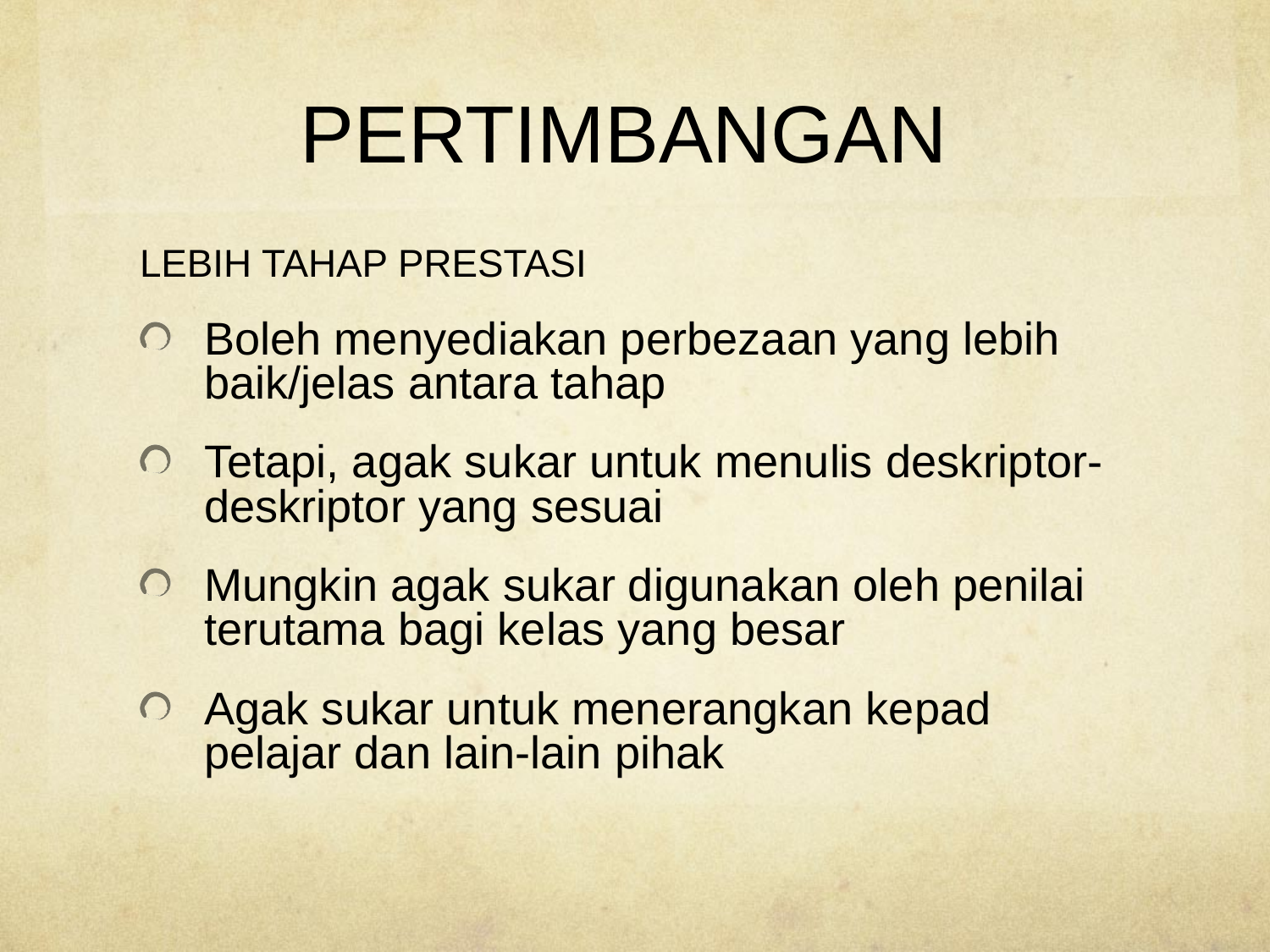

# PERTIMBANGAN
LEBIH TAHAP PRESTASI
Boleh menyediakan perbezaan yang lebih baik/jelas antara tahap
Tetapi, agak sukar untuk menulis deskriptor-deskriptor yang sesuai
Mungkin agak sukar digunakan oleh penilai terutama bagi kelas yang besar
Agak sukar untuk menerangkan kepad pelajar dan lain-lain pihak